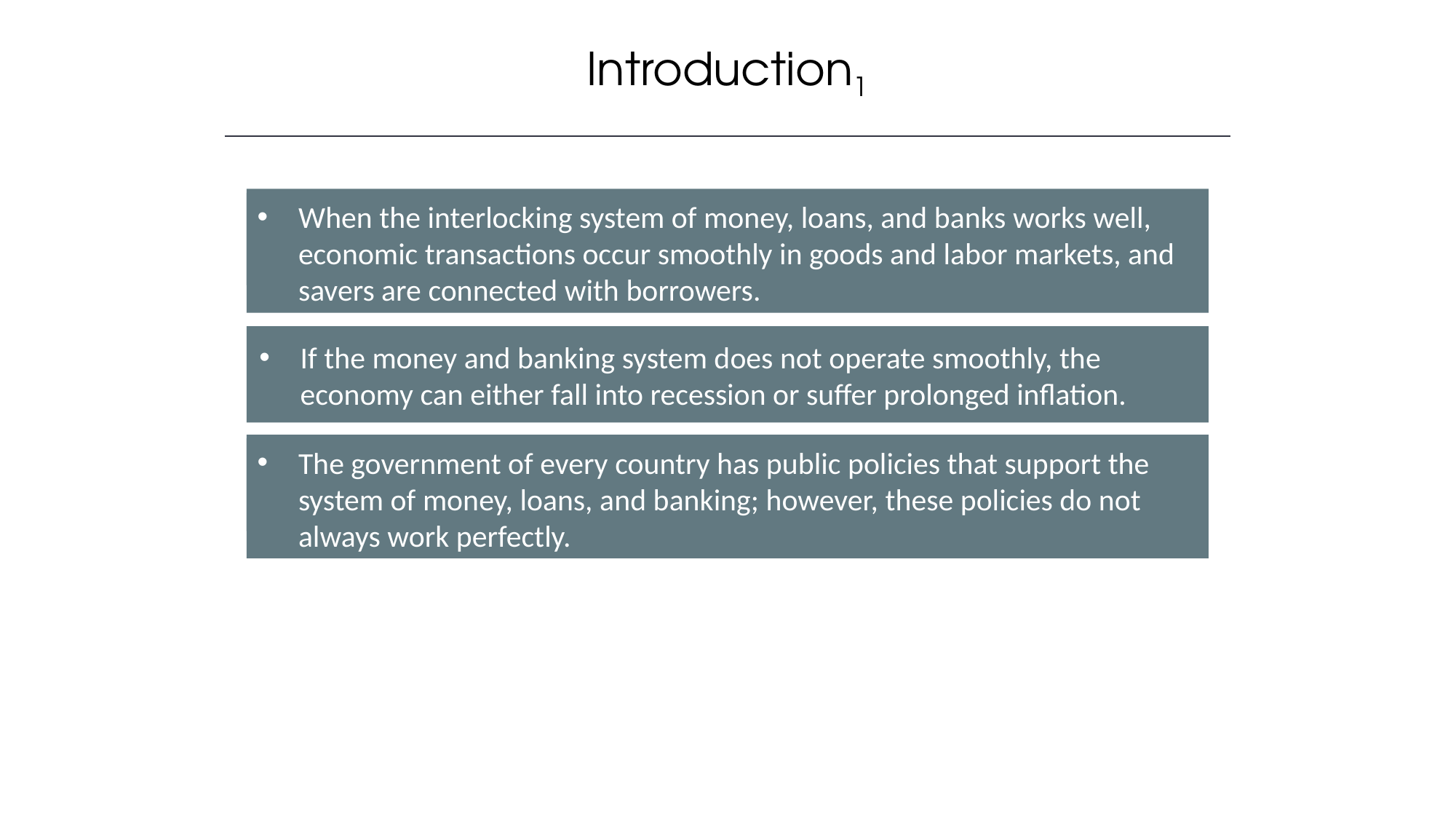

Introduction1

When the interlocking system of money, loans, and banks works well, economic transactions occur smoothly in goods and labor markets, and savers are connected with borrowers.

If the money and banking system does not operate smoothly, the economy can either fall into recession or suffer prolonged inflation.

The government of every country has public policies that support the system of money, loans, and banking; however, these policies do not always work perfectly.